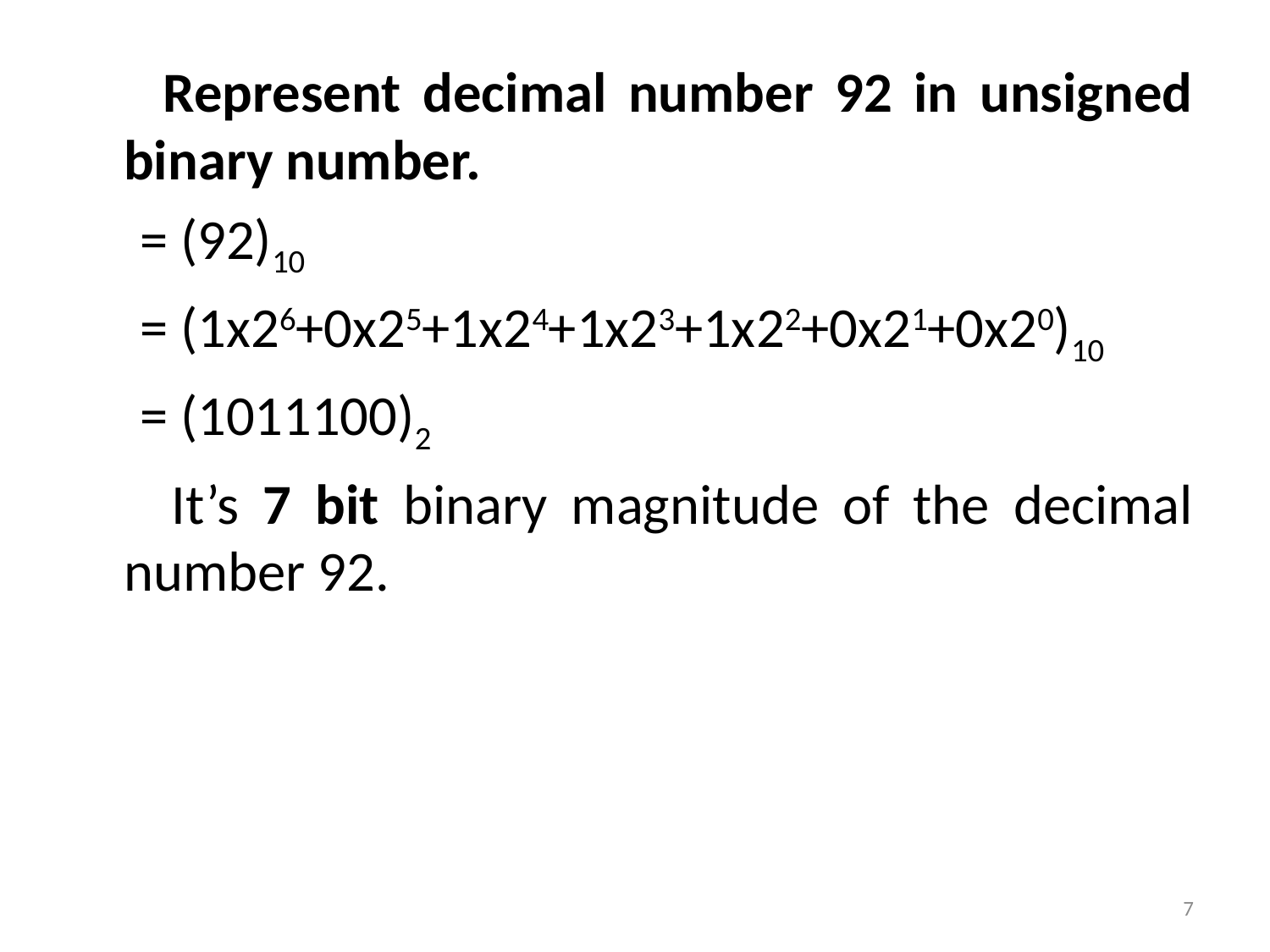

Represent decimal number 92 in unsigned binary number.
= (92)10
= (1x26+0x25+1x24+1x23+1x22+0x21+0x20)10
= (1011100)2
    It’s 7 bit binary magnitude of the decimal number 92.

7